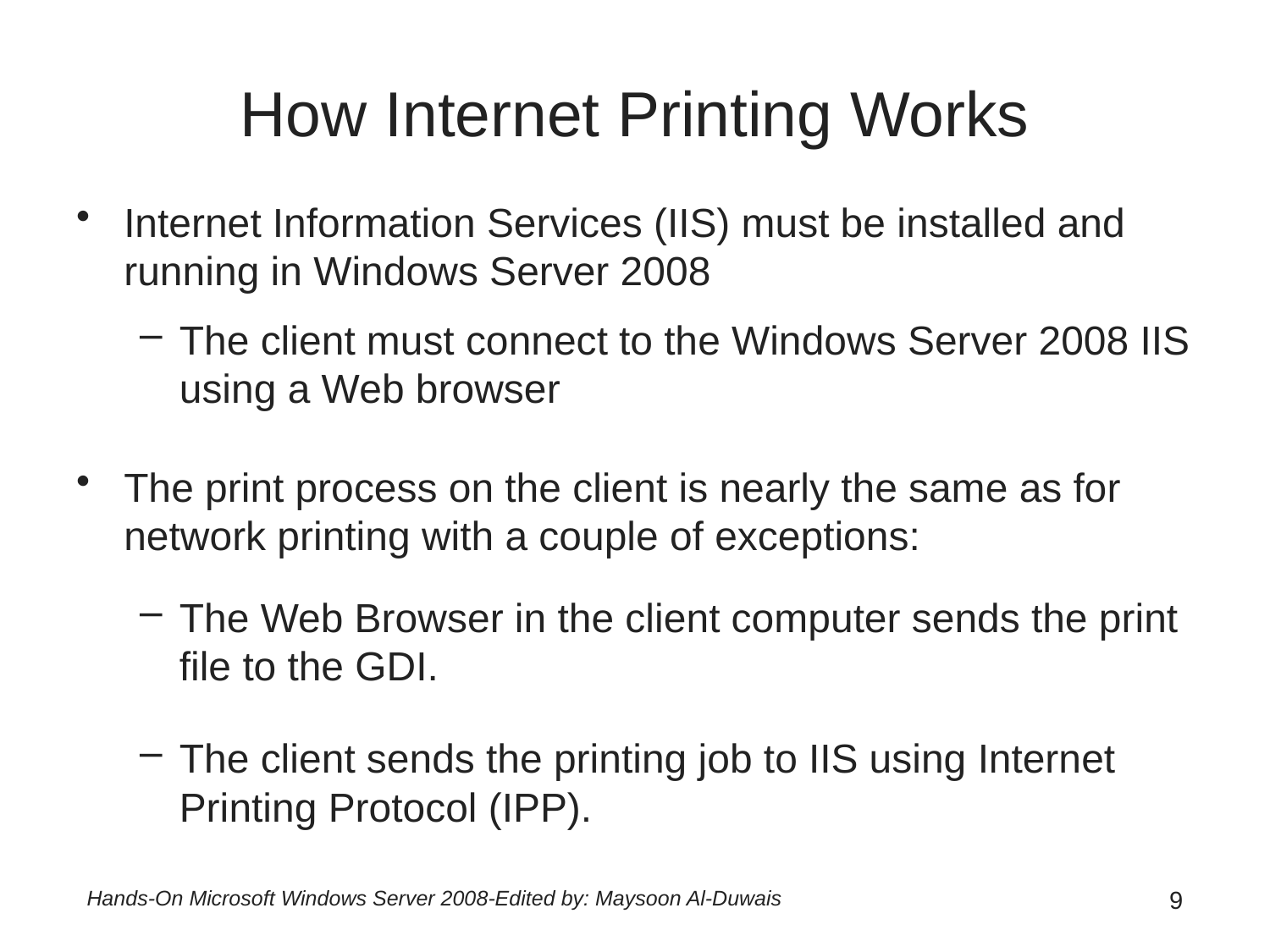

# How Internet Printing Works
Internet Information Services (IIS) must be installed and running in Windows Server 2008

The client must connect to the Windows Server 2008 IIS using a Web browser

The print process on the client is nearly the same as for network printing with a couple of exceptions:

The Web Browser in the client computer sends the print file to the GDI.

The client sends the printing job to IIS using Internet Printing Protocol (IPP).
Hands-On Microsoft Windows Server 2008-Edited by: Maysoon Al-Duwais
9